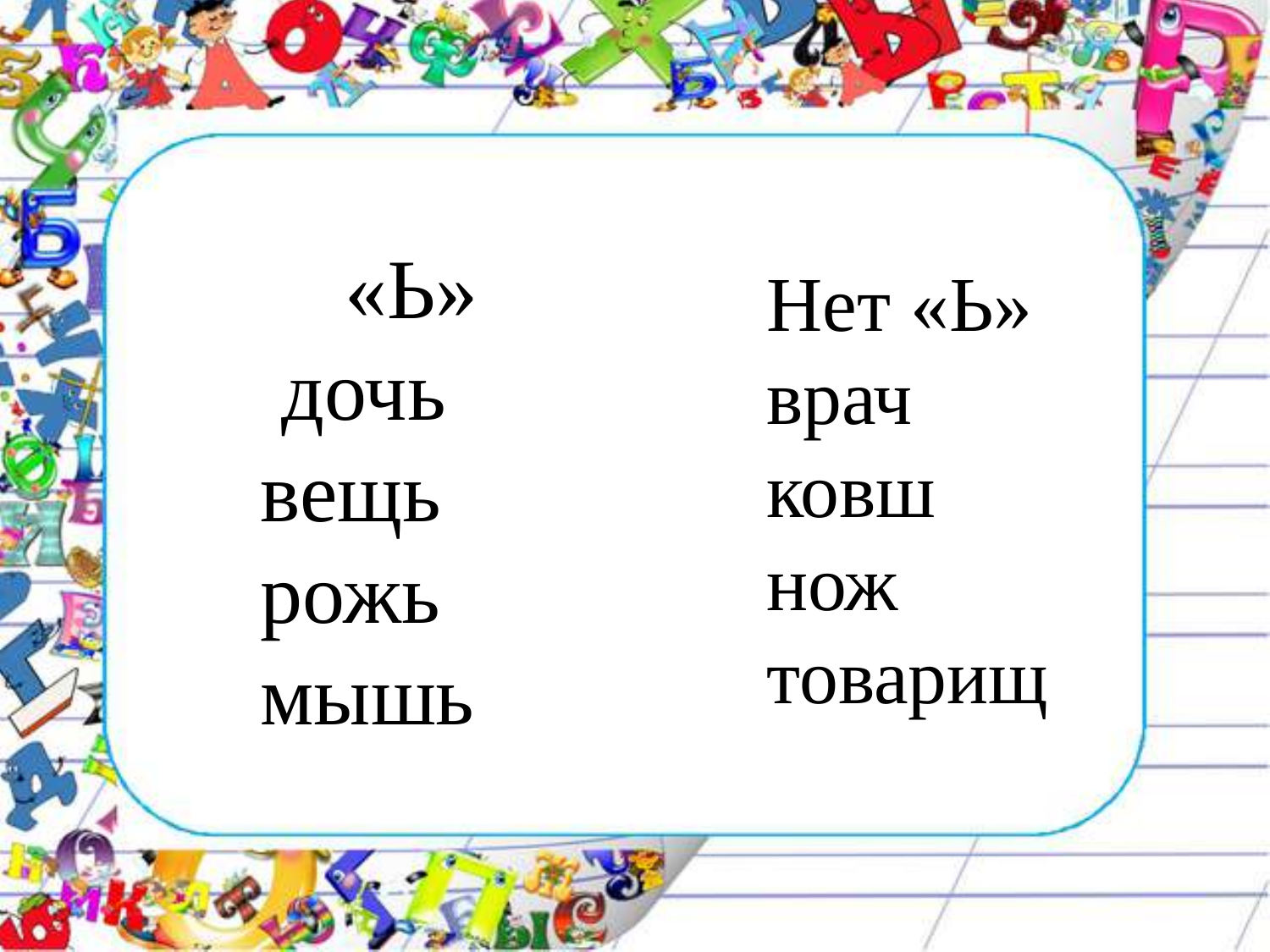

#

    «Ь»
 дочь
вещь
рожь
мышь

Нет «Ь»
врач
ковш
нож
товарищ